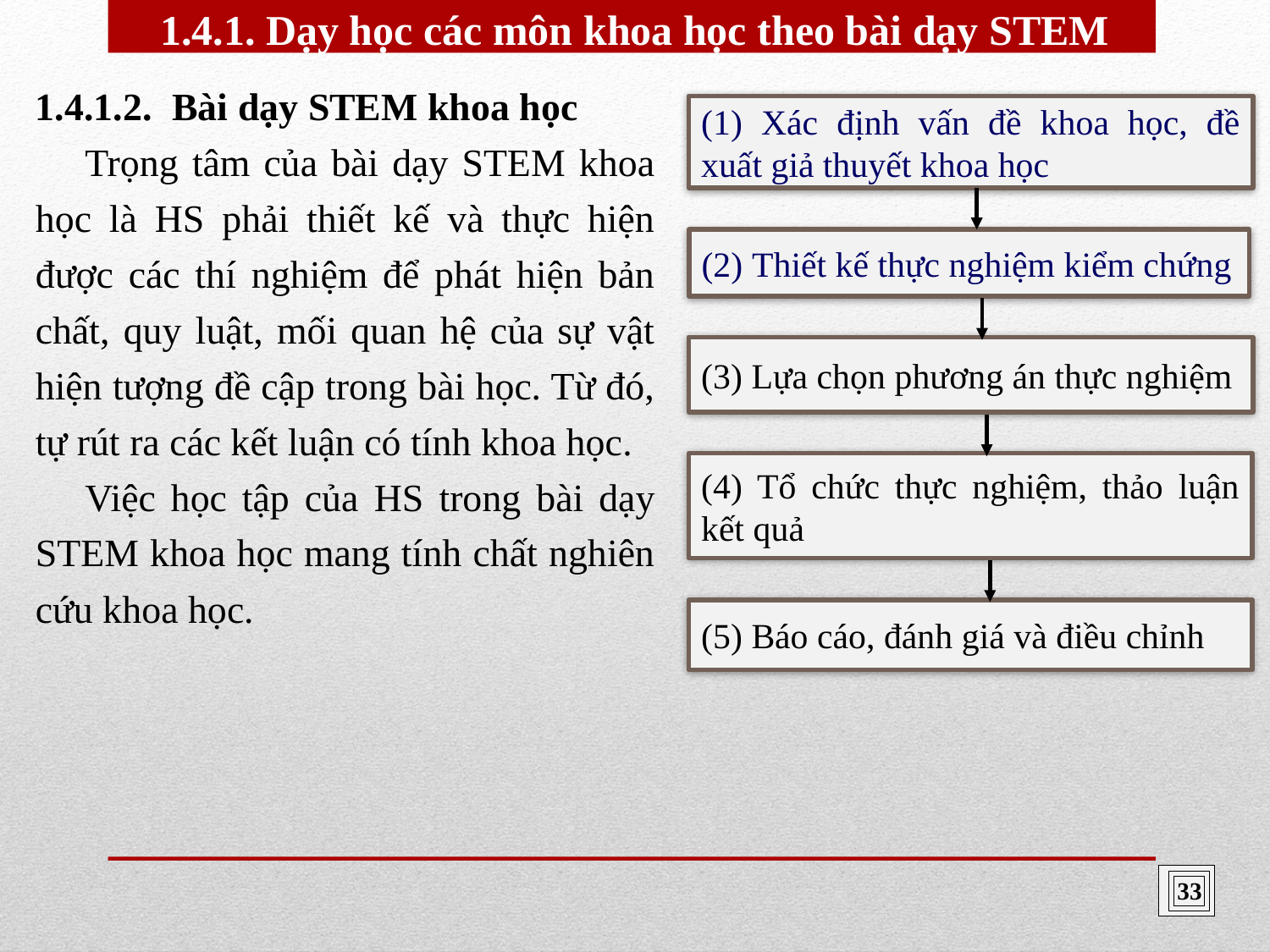

1.4.1. Dạy học các môn khoa học theo bài dạy STEM
1.4.1.2.	 Bài dạy STEM khoa học
	Trọng tâm của bài dạy STEM khoa học là HS phải thiết kế và thực hiện được các thí nghiệm để phát hiện bản chất, quy luật, mối quan hệ của sự vật hiện tượng đề cập trong bài học. Từ đó, tự rút ra các kết luận có tính khoa học.
	Việc học tập của HS trong bài dạy STEM khoa học mang tính chất nghiên cứu khoa học.
(1) Xác định vấn đề khoa học, đề xuất giả thuyết khoa học
(2) Thiết kế thực nghiệm kiểm chứng
(3) Lựa chọn phương án thực nghiệm
(4) Tổ chức thực nghiệm, thảo luận kết quả
(5) Báo cáo, đánh giá và điều chỉnh
33